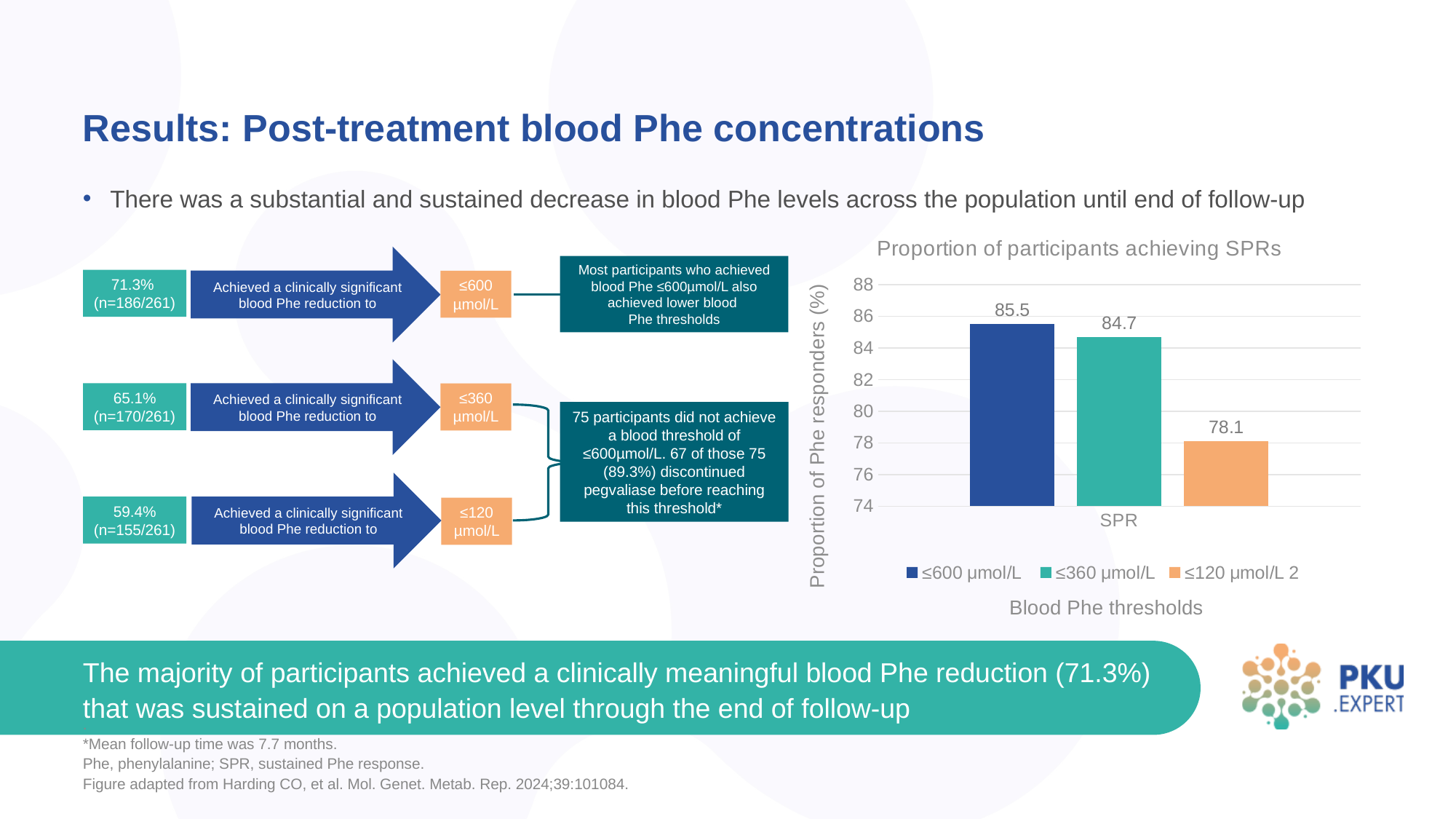

# Results: Post-treatment blood Phe concentrations
There was a substantial and sustained decrease in blood Phe levels across the population until end of follow-up

### Chart: Proportion of participants achieving SPRs

| Category | ≤600 μmol/L  | ≤360 μmol/L | ≤120 μmol/L 2 |
|---|---|---|---|
| SPR | 85.5 | 84.7 | 78.1 |
Achieved a clinically significant blood Phe reduction to
71.3%
(n=186/261)
≤600 µmol/L
65.1% (n=170/261)
≤360 µmol/L
59.4% (n=155/261)
≤120 µmol/L
Most participants who achieved blood Phe ≤600µmol/L also achieved lower blood
Phe thresholds
75 participants did not achieve a blood threshold of ≤600µmol/L. 67 of those 75 (89.3%) discontinued pegvaliase before reaching this threshold*

Achieved a clinically significant blood Phe reduction to

Achieved a clinically significant blood Phe reduction to
The majority of participants achieved a clinically meaningful blood Phe reduction (71.3%) that was sustained on a population level through the end of follow-up
.
*Mean follow-up time was 7.7 months.
Phe, phenylalanine; SPR, sustained Phe response.
Figure adapted from Harding CO, et al. Mol. Genet. Metab. Rep. 2024;39:101084.